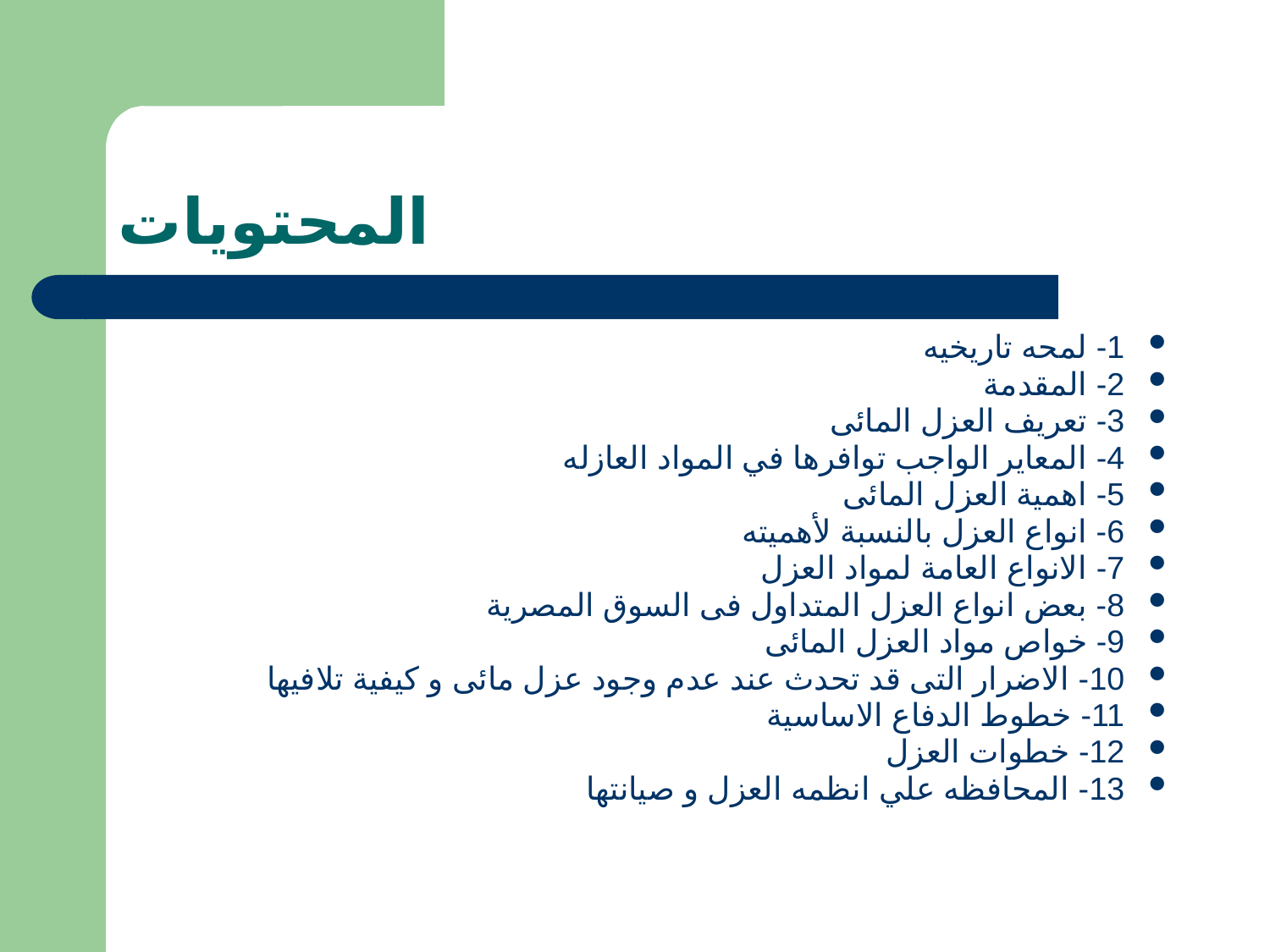

# المحتويات
1- لمحه تاريخيه
2- المقدمة
3- تعريف العزل المائى
4- المعاير الواجب توافرها في المواد العازله
5- اهمية العزل المائى
6- انواع العزل بالنسبة لأهميته
7- الانواع العامة لمواد العزل
8- بعض انواع العزل المتداول فى السوق المصرية
9- خواص مواد العزل المائى
10- الاضرار التى قد تحدث عند عدم وجود عزل مائى و كيفية تلافيها
11- خطوط الدفاع الاساسية
12- خطوات العزل
13- المحافظه علي انظمه العزل و صيانتها